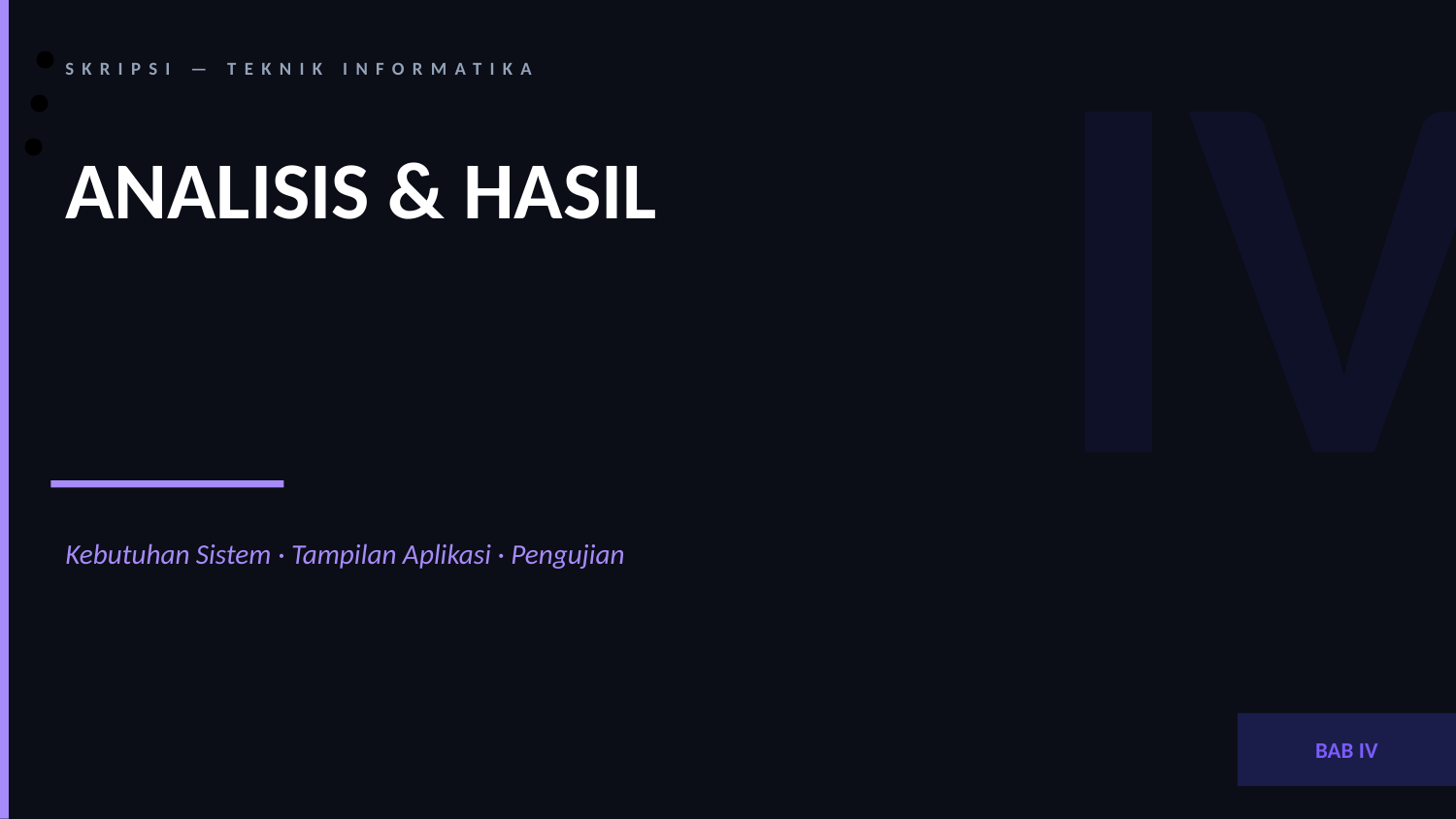

IV
SKRIPSI — TEKNIK INFORMATIKA

ANALISIS & HASIL

Kebutuhan Sistem · Tampilan Aplikasi · Pengujian

BAB IV